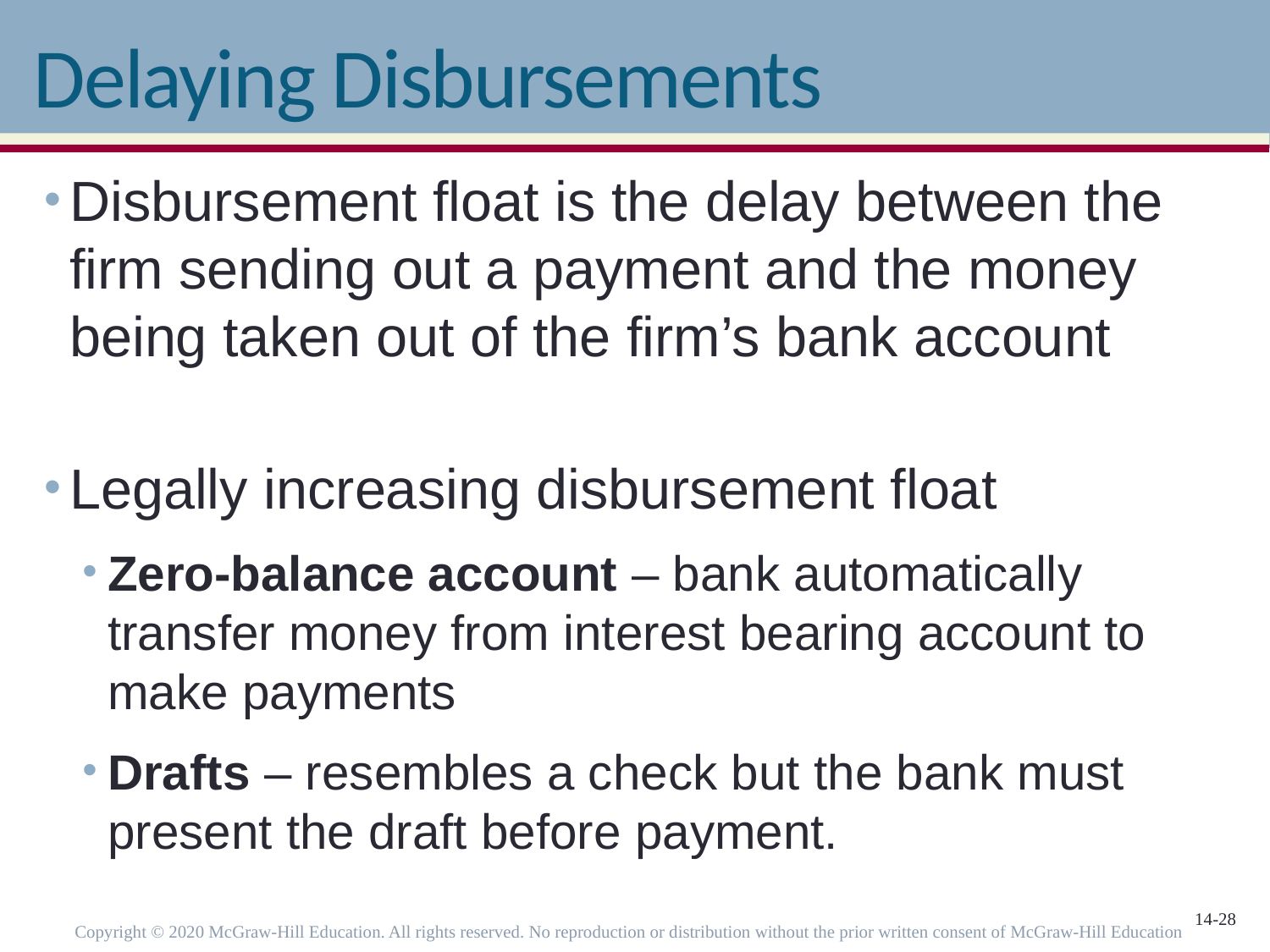

# Delaying Disbursements
Disbursement float is the delay between the firm sending out a payment and the money being taken out of the firm’s bank account

Legally increasing disbursement float
Zero-balance account – bank automatically transfer money from interest bearing account to make payments
Drafts – resembles a check but the bank must present the draft before payment.
Copyright © 2020 McGraw-Hill Education. All rights reserved. No reproduction or distribution without the prior written consent of McGraw-Hill Education